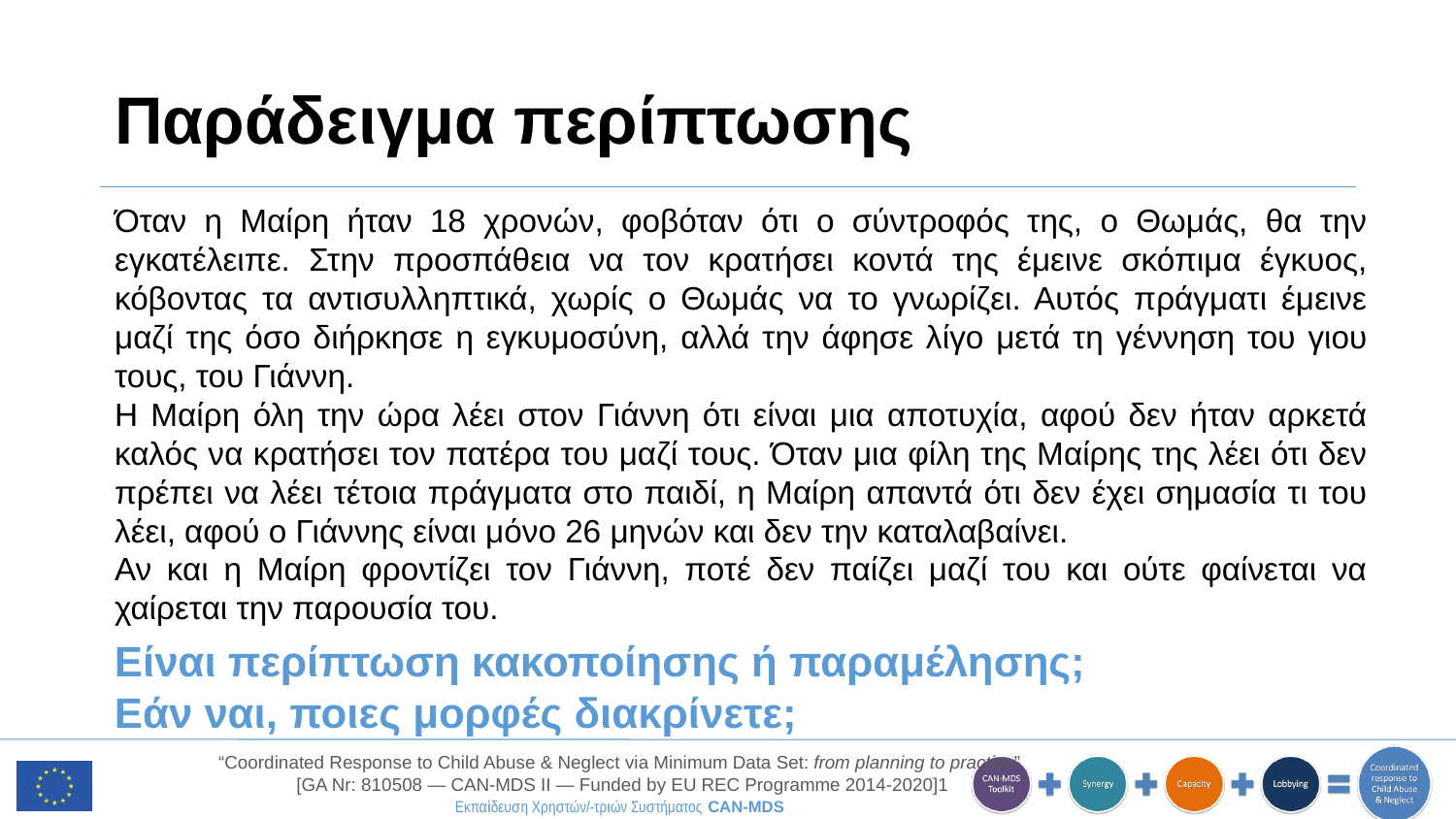

# Παράδειγμα περίπτωσης
Όταν η Μαίρη ήταν 18 χρονών, φοβόταν ότι ο σύντροφός της, ο Θωμάς, θα την εγκατέλειπε. Στην προσπάθεια να τον κρατήσει κοντά της έμεινε σκόπιμα έγκυος, κόβοντας τα αντισυλληπτικά, χωρίς ο Θωμάς να το γνωρίζει. Αυτός πράγματι έμεινε μαζί της όσο διήρκησε η εγκυμοσύνη, αλλά την άφησε λίγο μετά τη γέννηση του γιου τους, του Γιάννη.
Η Μαίρη όλη την ώρα λέει στον Γιάννη ότι είναι μια αποτυχία, αφού δεν ήταν αρκετά καλός να κρατήσει τον πατέρα του μαζί τους. Όταν μια φίλη της Μαίρης της λέει ότι δεν πρέπει να λέει τέτοια πράγματα στο παιδί, η Μαίρη απαντά ότι δεν έχει σημασία τι του λέει, αφού ο Γιάννης είναι μόνο 26 μηνών και δεν την καταλαβαίνει.
Αν και η Μαίρη φροντίζει τον Γιάννη, ποτέ δεν παίζει μαζί του και ούτε φαίνεται να χαίρεται την παρουσία του.
Είναι περίπτωση κακοποίησης ή παραμέλησης;
Εάν ναι, ποιες μορφές διακρίνετε;